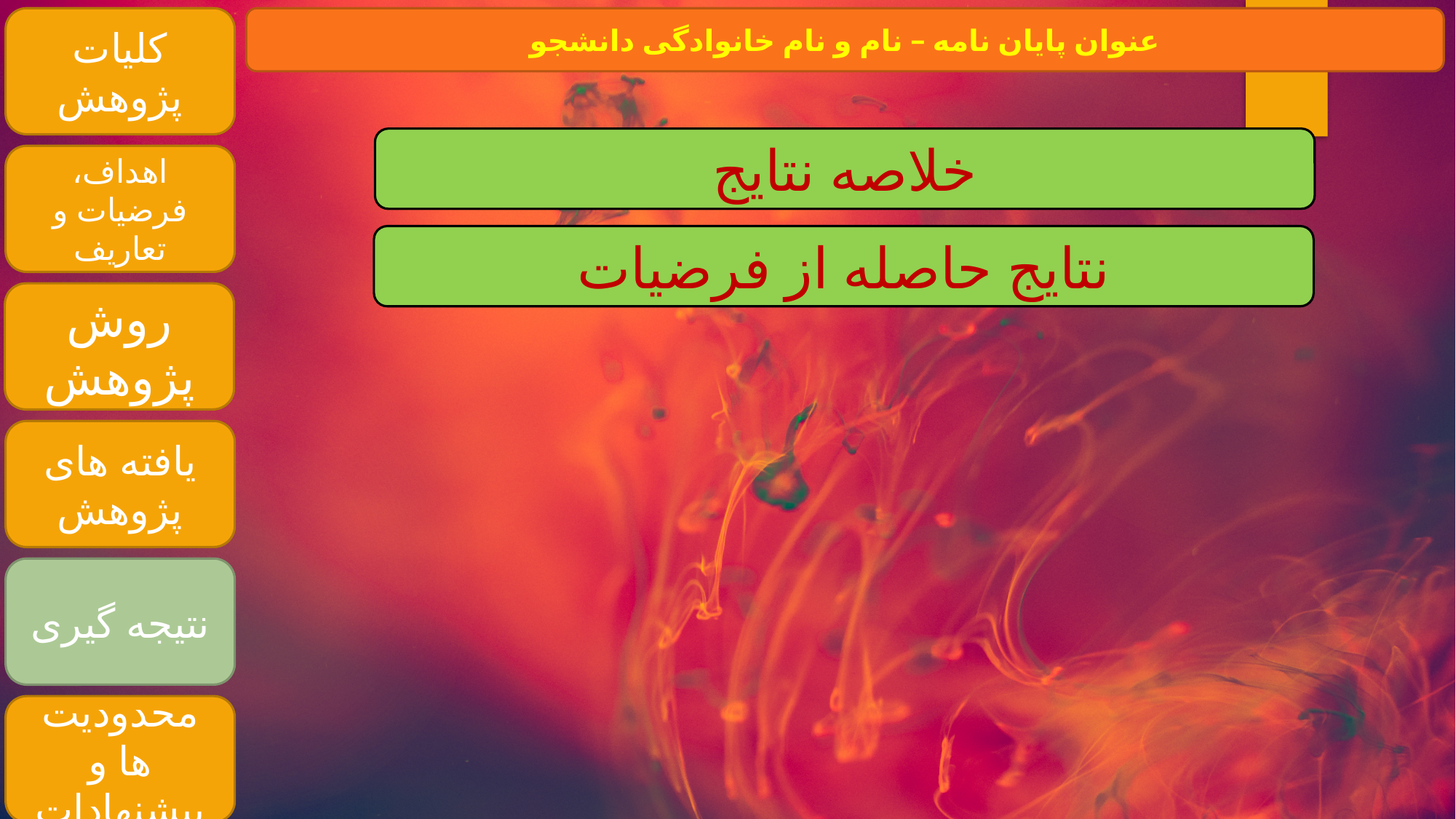

کلیات پژوهش
عنوان پایان نامه – نام و نام خانوادگی دانشجو
خلاصه نتایج
اهداف، فرضیات و تعاریف
نتایج حاصله از فرضیات
روش پژوهش
یافته های پژوهش
نتیجه گیری
محدودیت ها و پیشنهادات